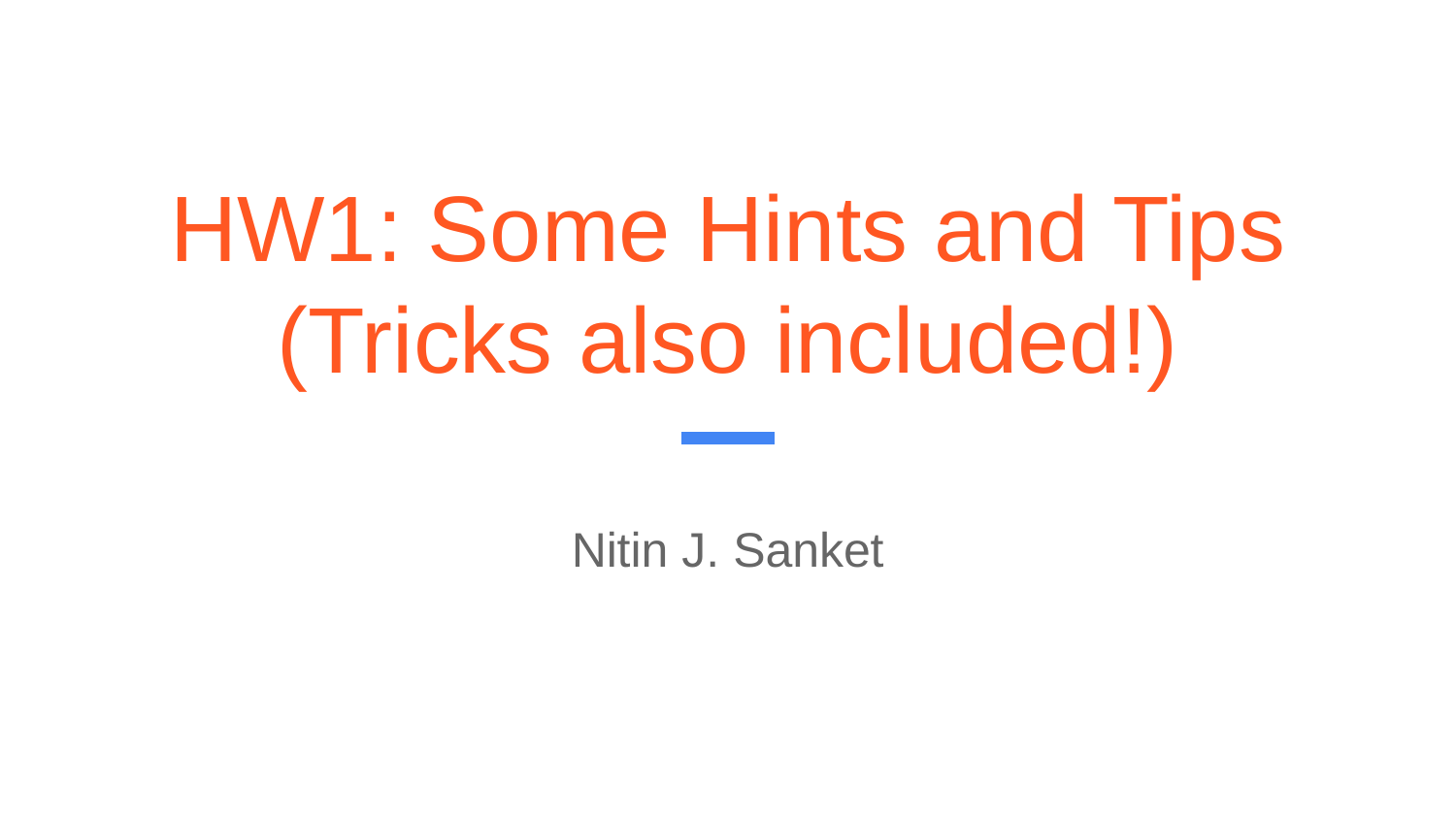

# HW1: Some Hints and Tips (Tricks also included!)
Nitin J. Sanket